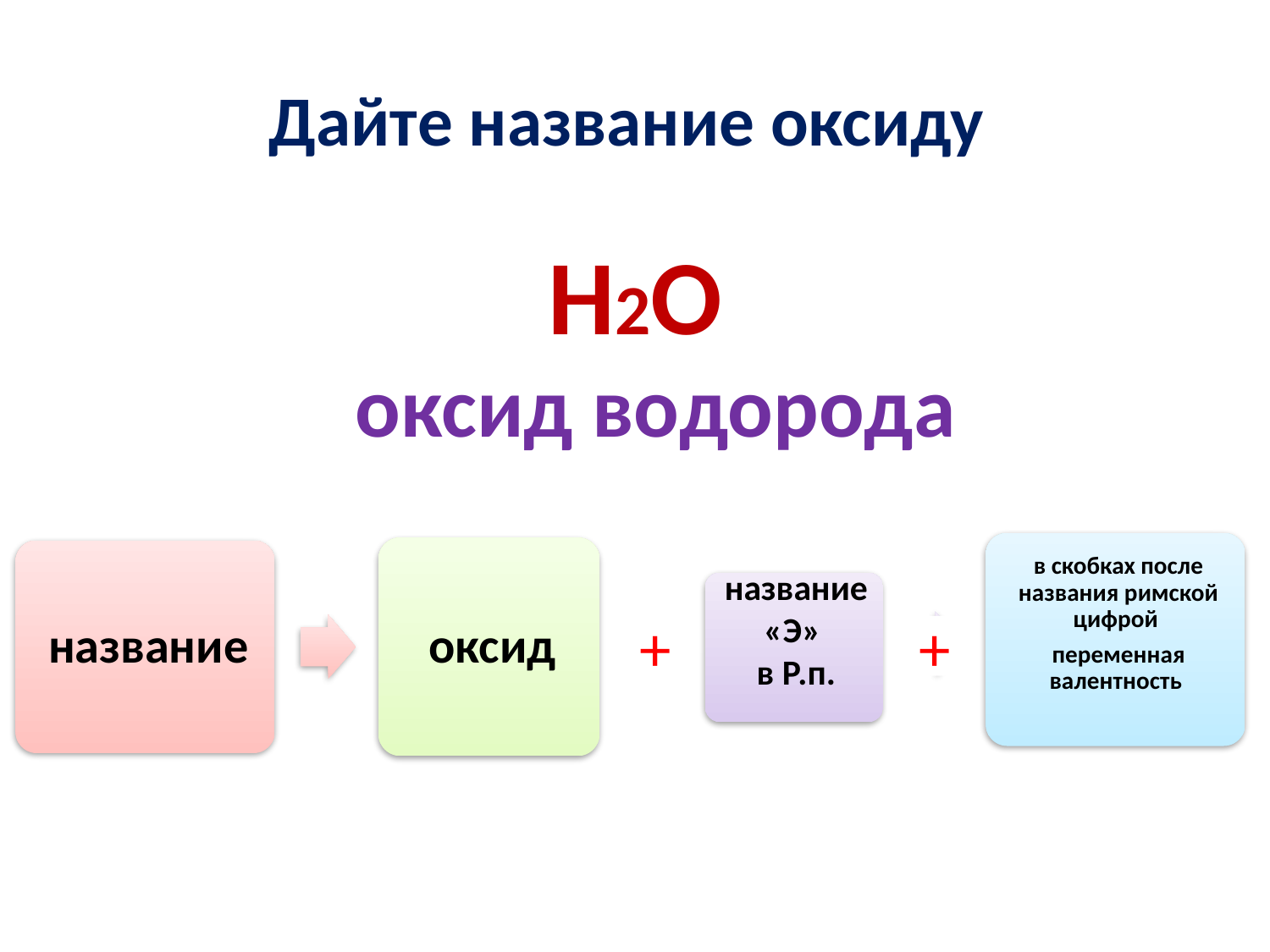

# Дайте название оксиду
H2O

оксид водорода
название

оксид

название «Э»
в Р.п.

в скобках после названия римской цифрой
переменная валентность

+
+